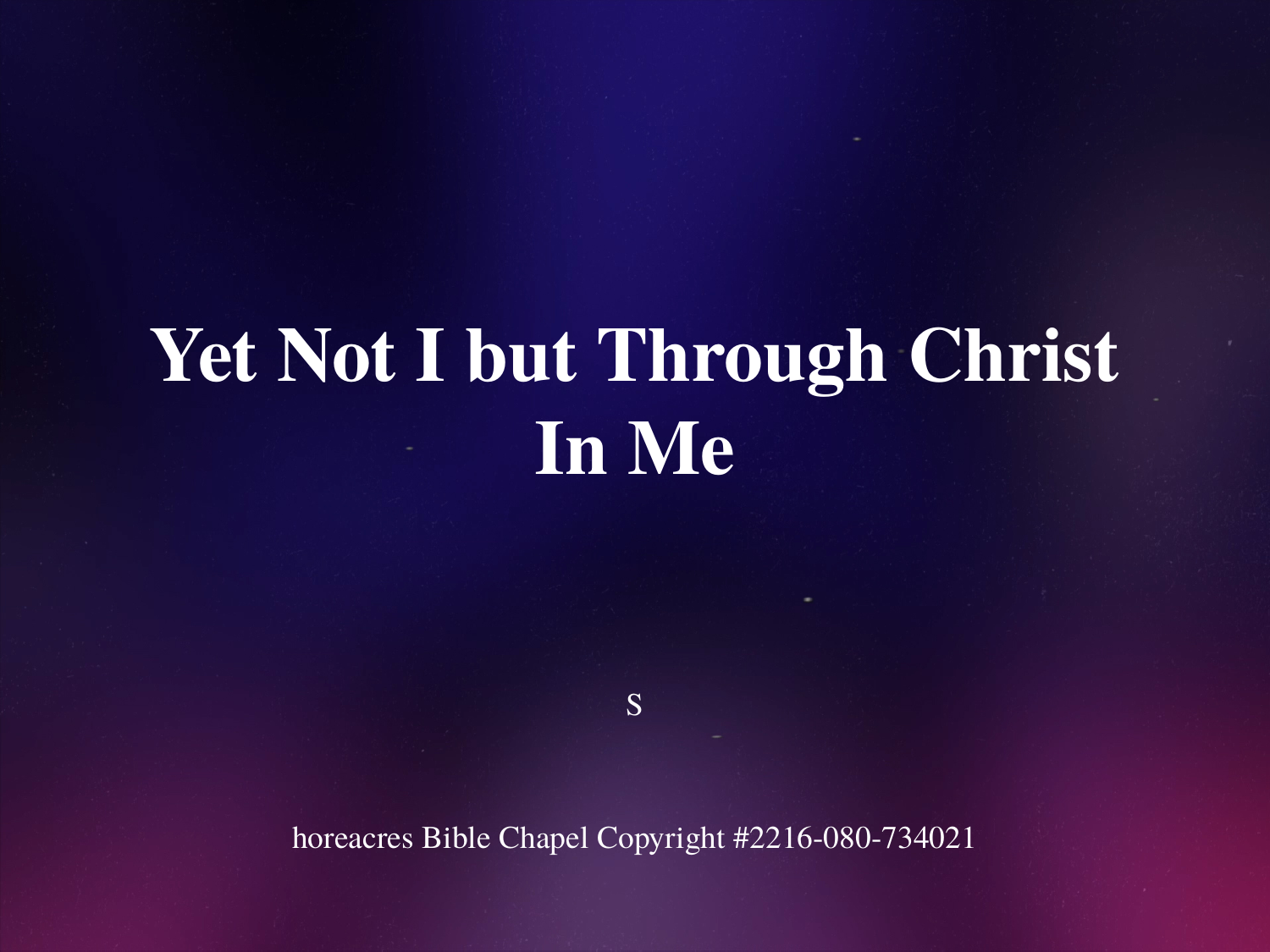

# Yet Not I but Through Christ In Me
S

horeacres Bible Chapel Copyright #2216-080-734021